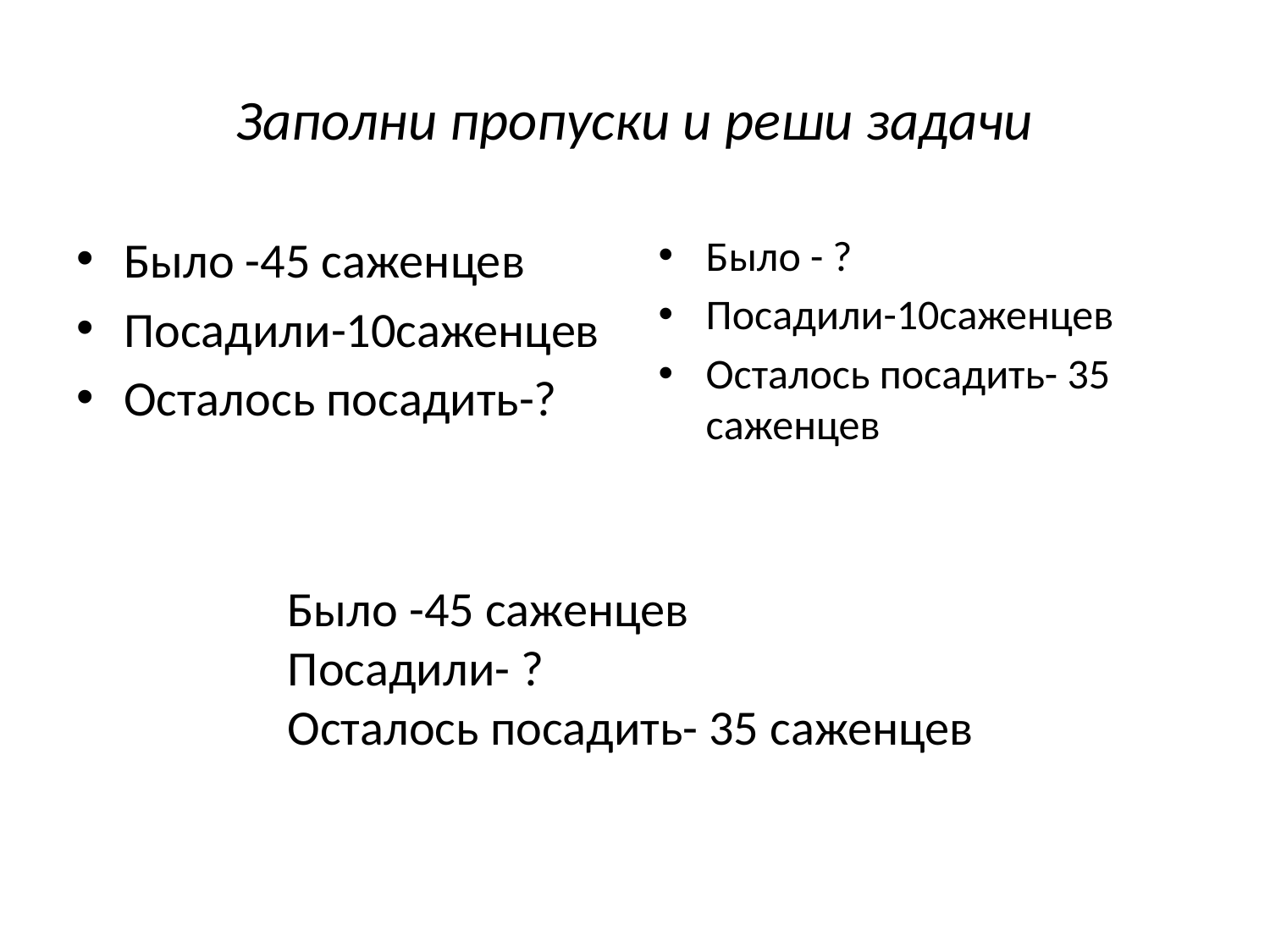

# Заполни пропуски и реши задачи
Было -45 саженцев
Посадили-10саженцев
Осталось посадить-?
Было - ?
Посадили-10саженцев
Осталось посадить- 35 саженцев
Было -45 саженцев
Посадили- ?
Осталось посадить- 35 саженцев